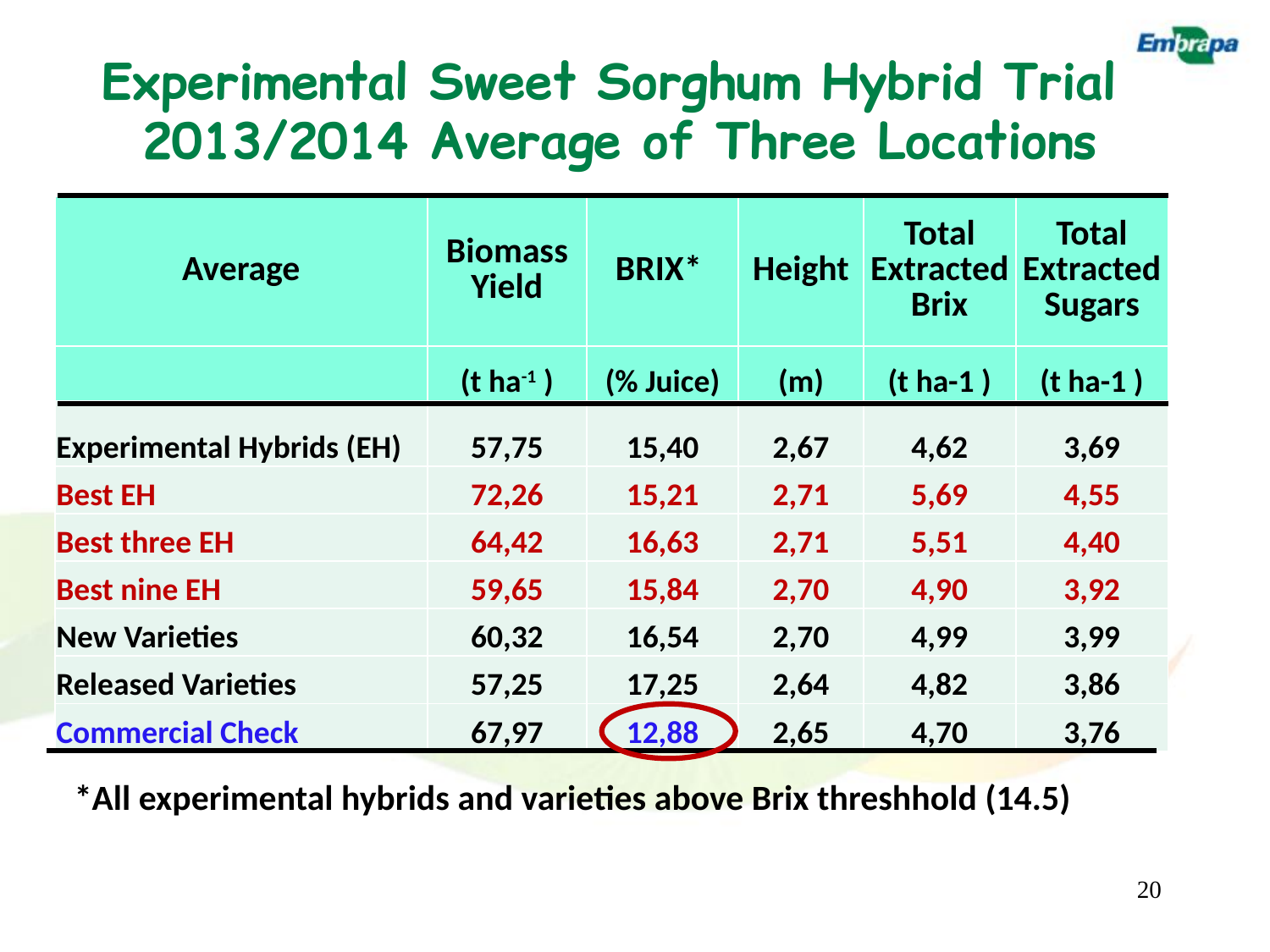

Experimental Sweet Sorghum Hybrid Trial
2013/2014 Average of Three Locations
| Average | Biomass Yield | BRIX\* | Height | Total Extracted Brix | Total Extracted Sugars |
| --- | --- | --- | --- | --- | --- |
|  | (t ha-1 ) | (% Juice) | (m) | (t ha-1 ) | (t ha-1 ) |
| Experimental Hybrids (EH) | 57,75 | 15,40 | 2,67 | 4,62 | 3,69 |
| Best EH | 72,26 | 15,21 | 2,71 | 5,69 | 4,55 |
| Best three EH | 64,42 | 16,63 | 2,71 | 5,51 | 4,40 |
| Best nine EH | 59,65 | 15,84 | 2,70 | 4,90 | 3,92 |
| New Varieties | 60,32 | 16,54 | 2,70 | 4,99 | 3,99 |
| Released Varieties | 57,25 | 17,25 | 2,64 | 4,82 | 3,86 |
| Commercial Check | 67,97 | 12,88 | 2,65 | 4,70 | 3,76 |

*All experimental hybrids and varieties above Brix threshhold (14.5)
20